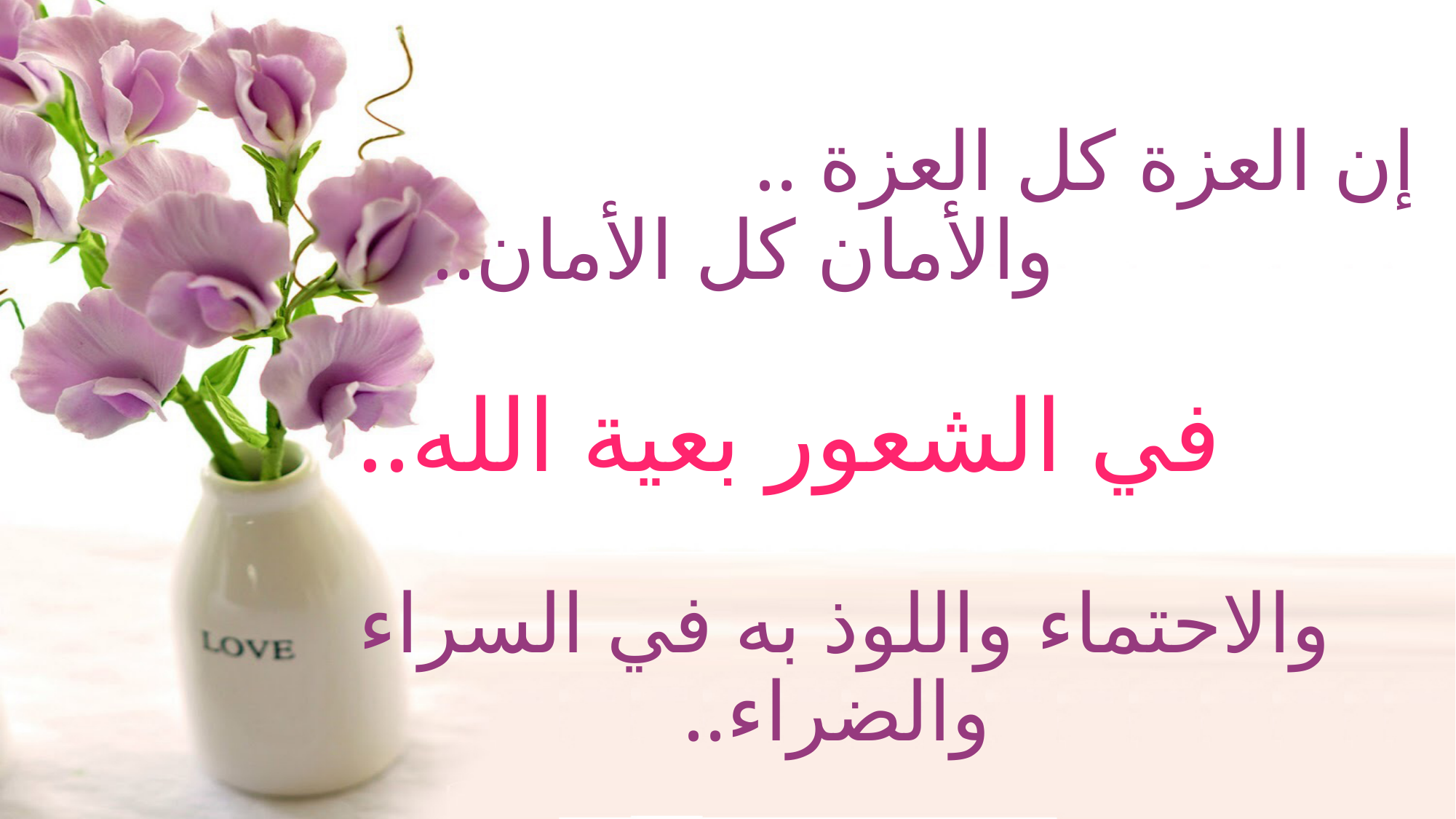

# إن العزة كل العزة .. والأمان كل الأمان.. في الشعور بعية الله.. والاحتماء واللوذ به في السراء والضراء..